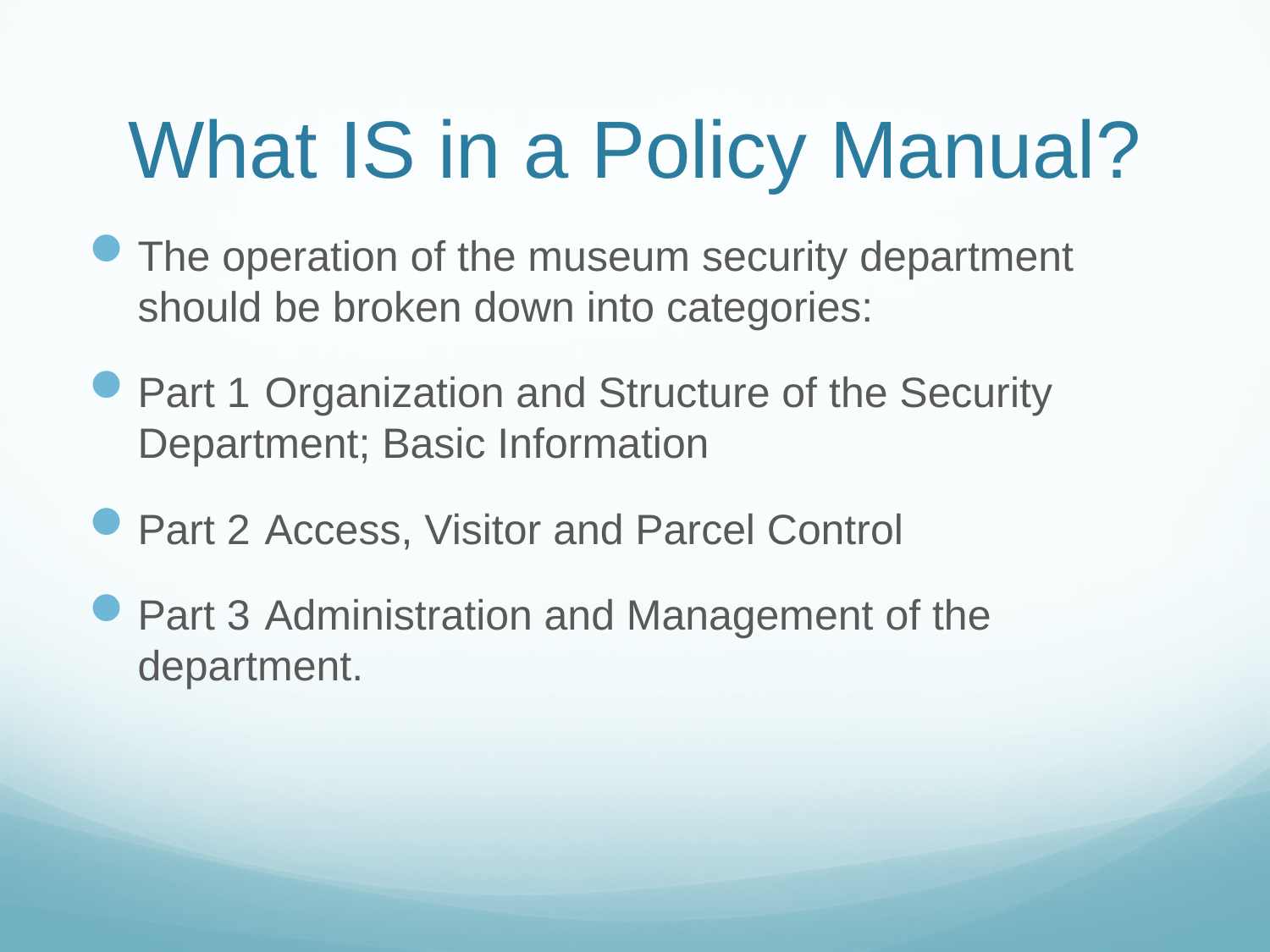

# What IS in a Policy Manual?
The operation of the museum security department should be broken down into categories:
Part 1 	Organization and Structure of the Security Department; Basic Information
Part 2 	Access, Visitor and Parcel Control
Part 3 	Administration and Management of the department.